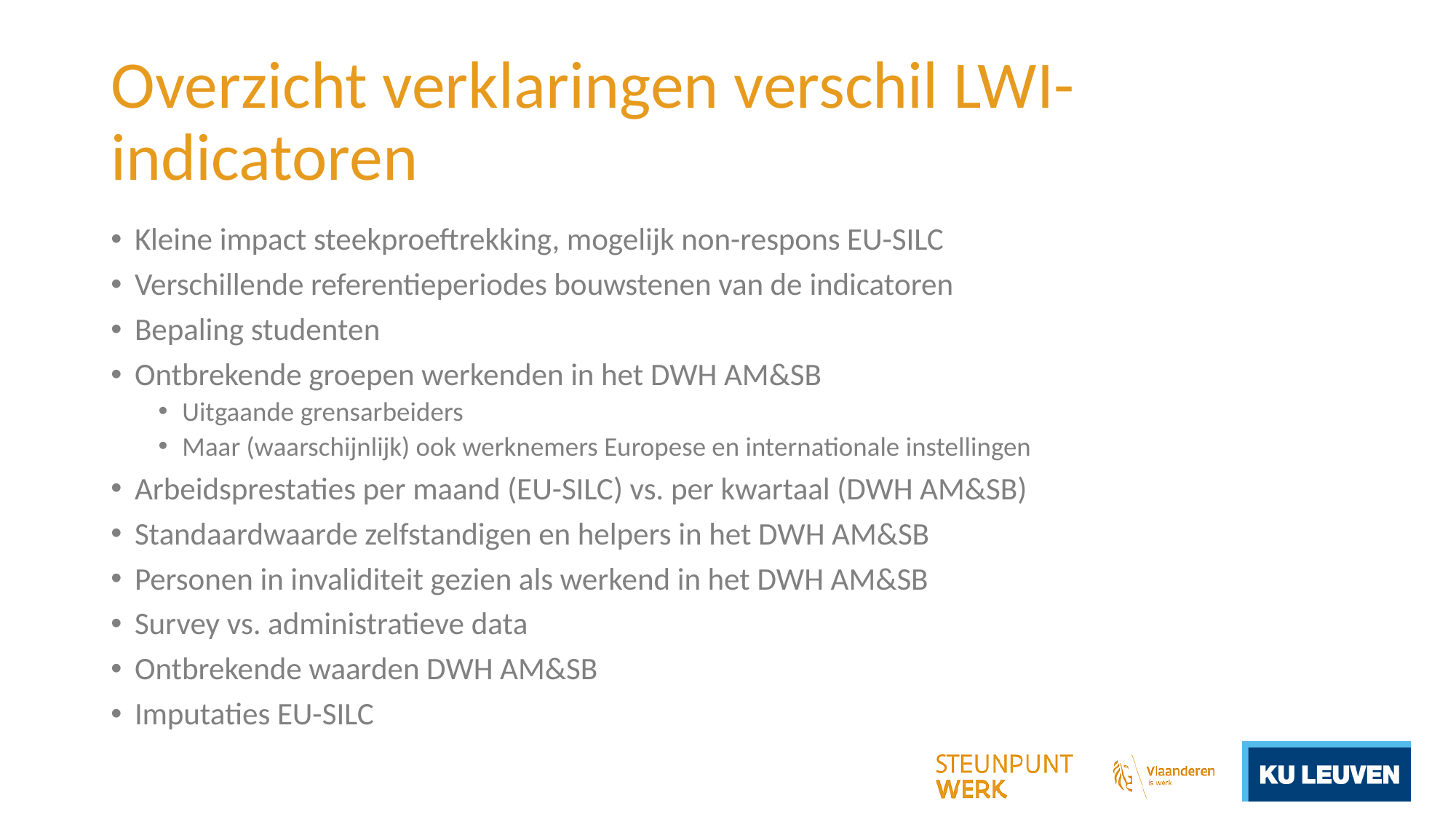

# Overzicht verklaringen verschil LWI-indicatoren
Kleine impact steekproeftrekking, mogelijk non-respons EU-SILC
Verschillende referentieperiodes bouwstenen van de indicatoren
Bepaling studenten
Ontbrekende groepen werkenden in het DWH AM&SB
Uitgaande grensarbeiders
Maar (waarschijnlijk) ook werknemers Europese en internationale instellingen
Arbeidsprestaties per maand (EU-SILC) vs. per kwartaal (DWH AM&SB)
Standaardwaarde zelfstandigen en helpers in het DWH AM&SB
Personen in invaliditeit gezien als werkend in het DWH AM&SB
Survey vs. administratieve data
Ontbrekende waarden DWH AM&SB
Imputaties EU-SILC